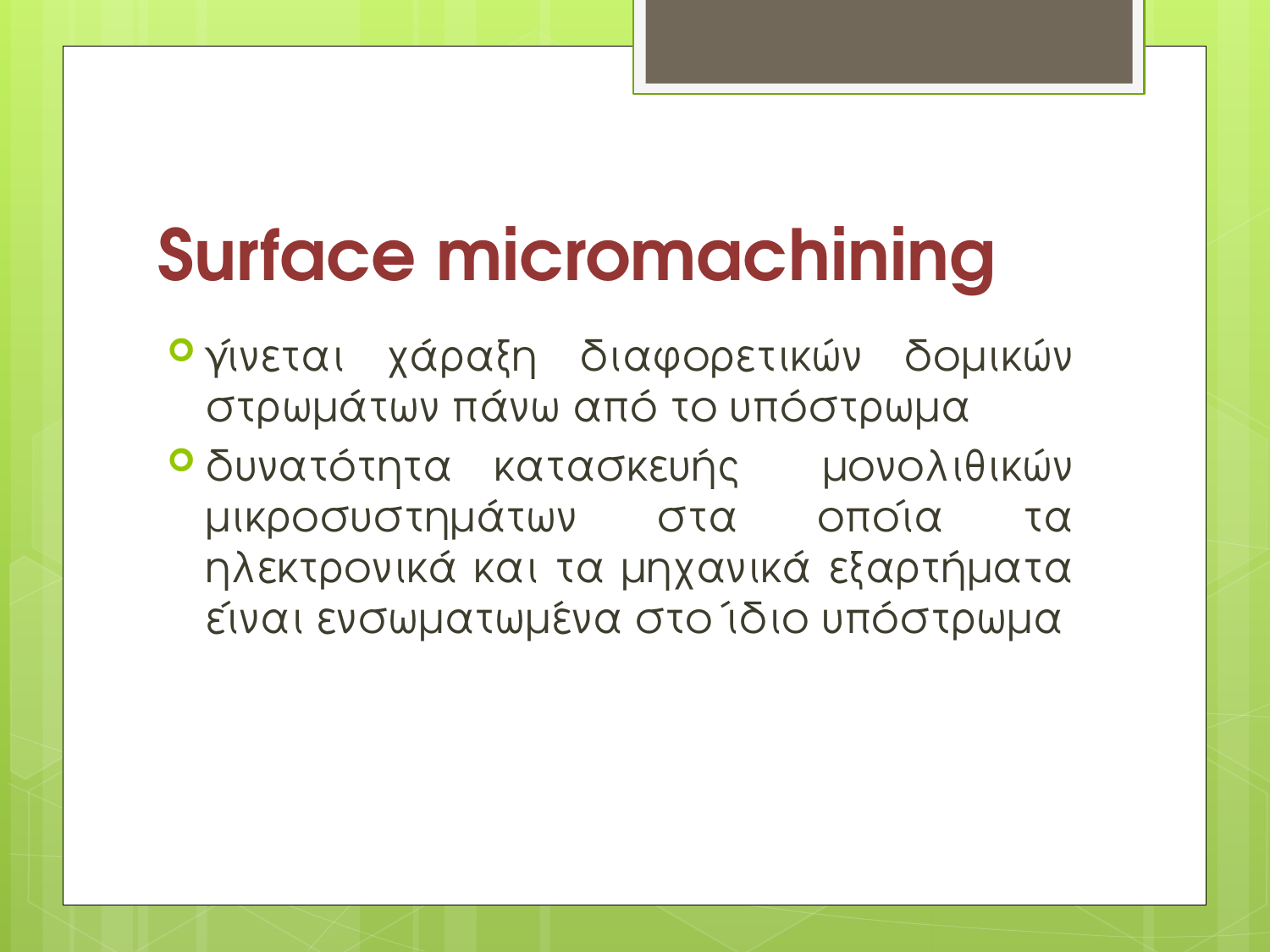

# Surface micromachining
γίνεται χάραξη διαφορετικών δομικών στρωμάτων πάνω από το υπόστρωμα
δυνατότητα κατασκευής  μονολιθικών μικροσυστημάτων στα οποία τα ηλεκτρονικά και τα μηχανικά εξαρτήματα είναι ενσωματωμένα στο ίδιο υπόστρωμα